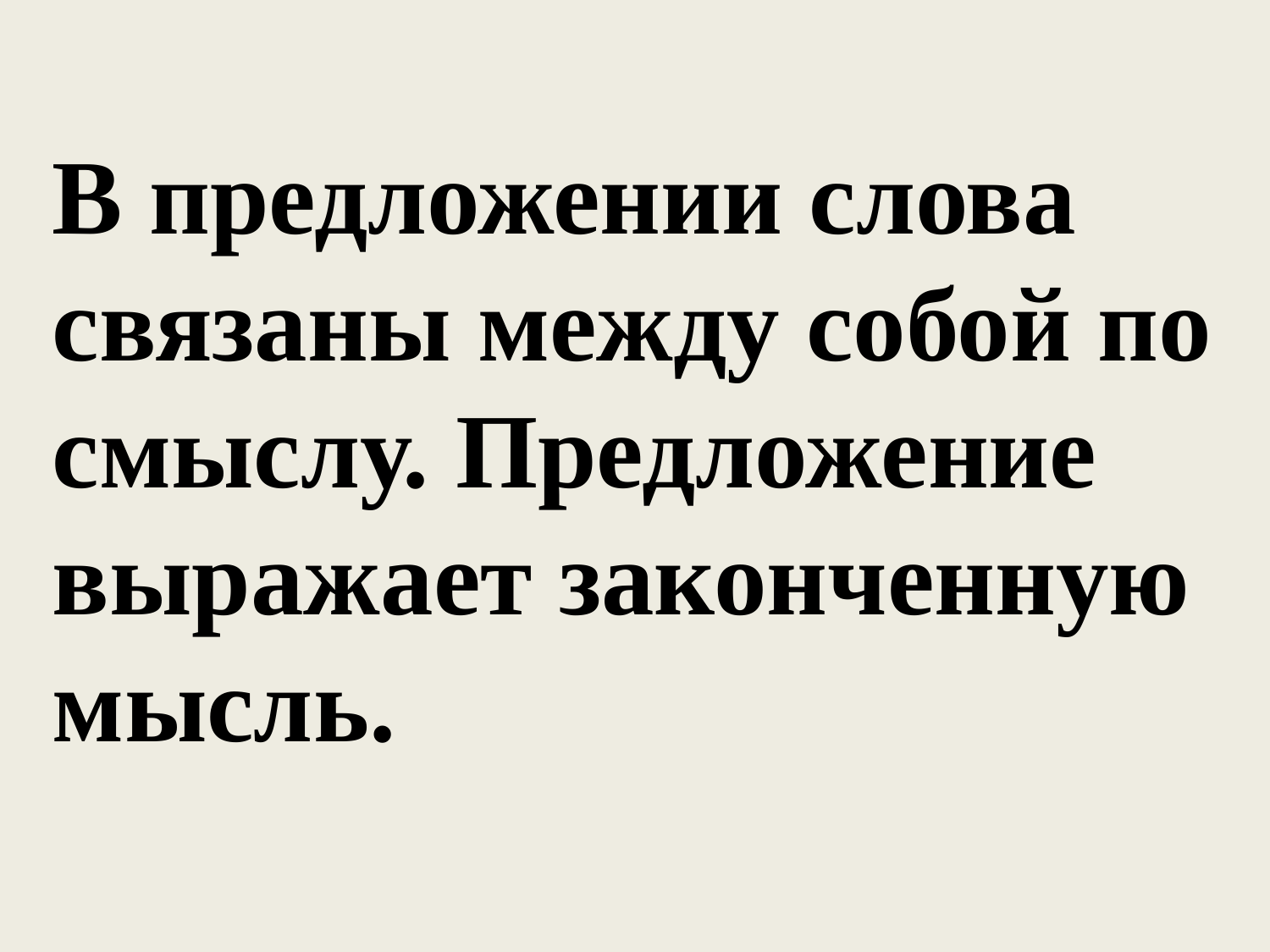

В предложении слова связаны между собой по смыслу. Предложение выражает законченную мысль.